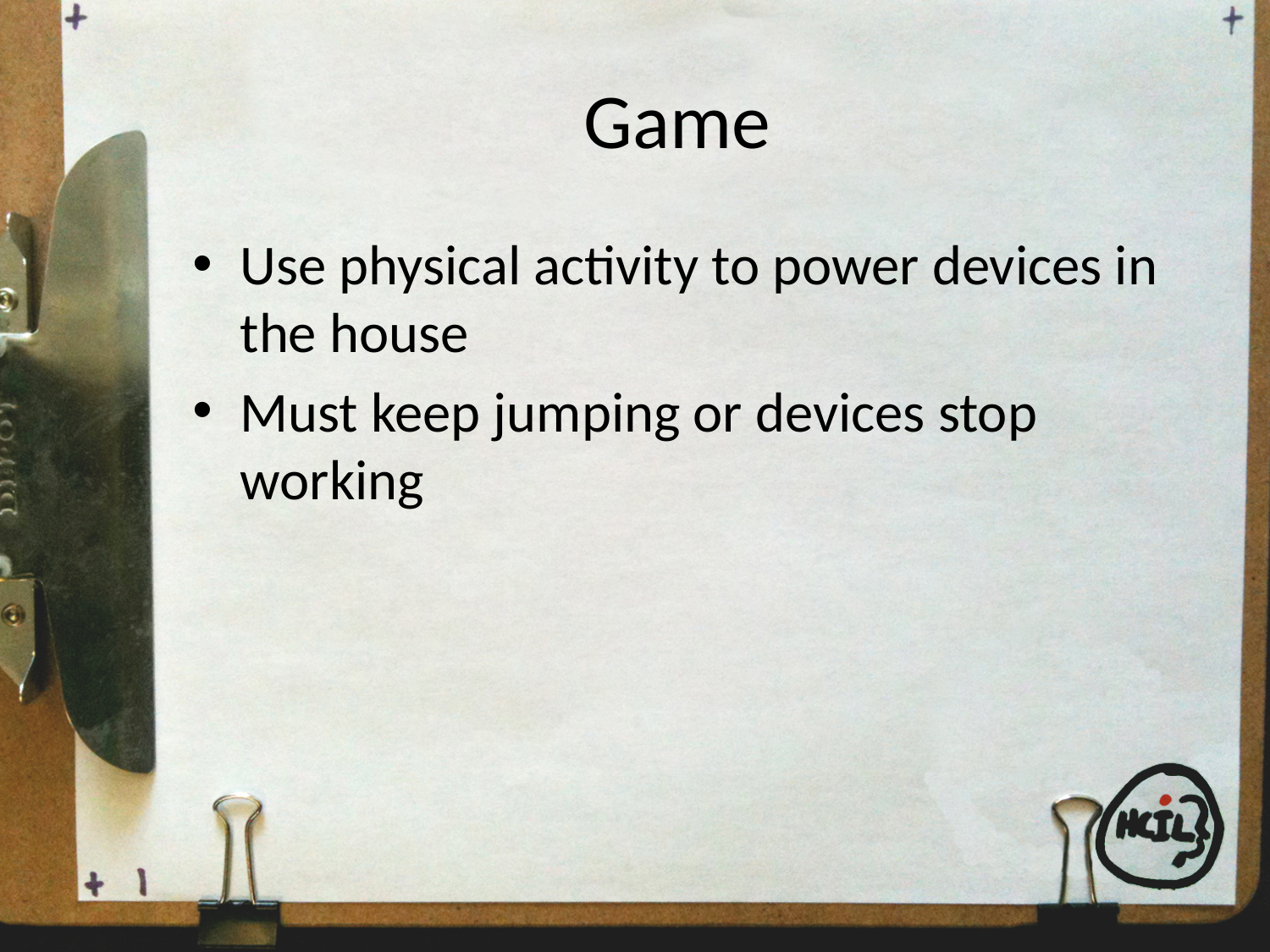

# Game
Use physical activity to power devices in the house
Must keep jumping or devices stop working